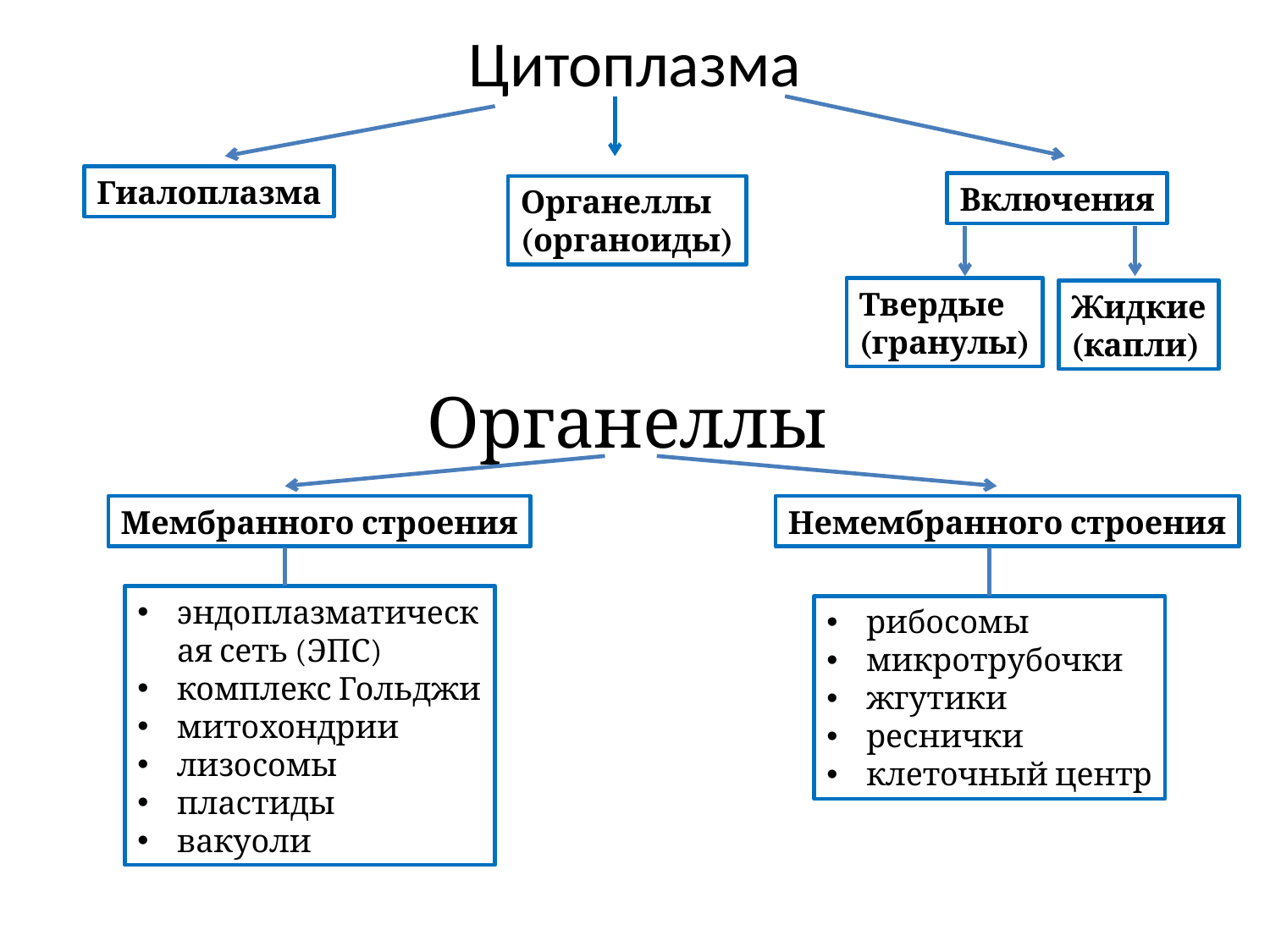

# Цитоплазма
Гиалоплазма
Включения
Органеллы
(органоиды)
Твердые
(гранулы)
Жидкие
(капли)
Органеллы
Мембранного строения
Немембранного строения
эндоплазматическая сеть (ЭПС)
комплекс Гольджи
митохондрии
лизосомы
пластиды
вакуоли
рибосомы
микротрубочки
жгутики
реснички
клеточный центр